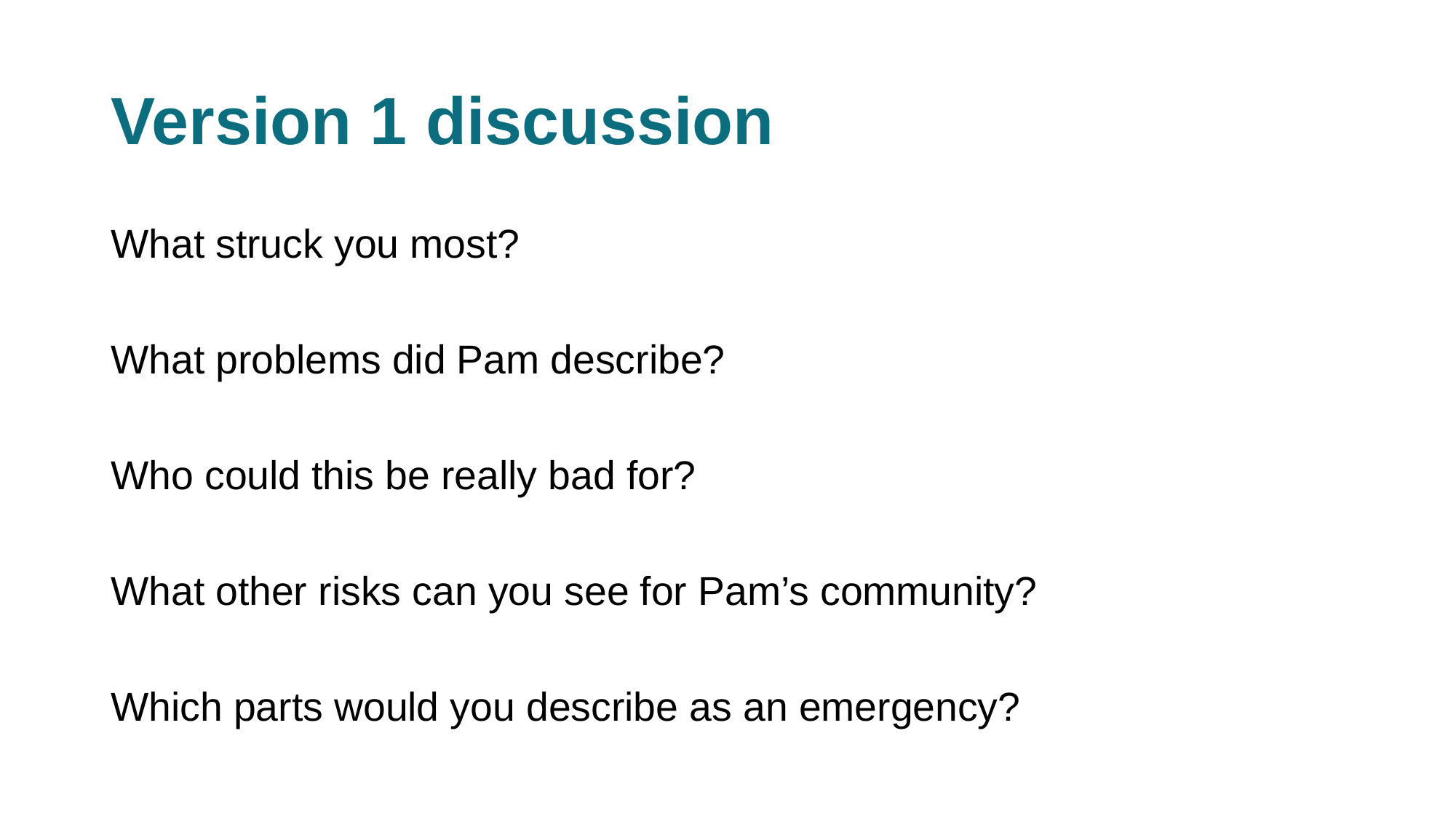

# Version 1 discussion
What struck you most?

What problems did Pam describe?

Who could this be really bad for?

What other risks can you see for Pam’s community?

Which parts would you describe as an emergency?